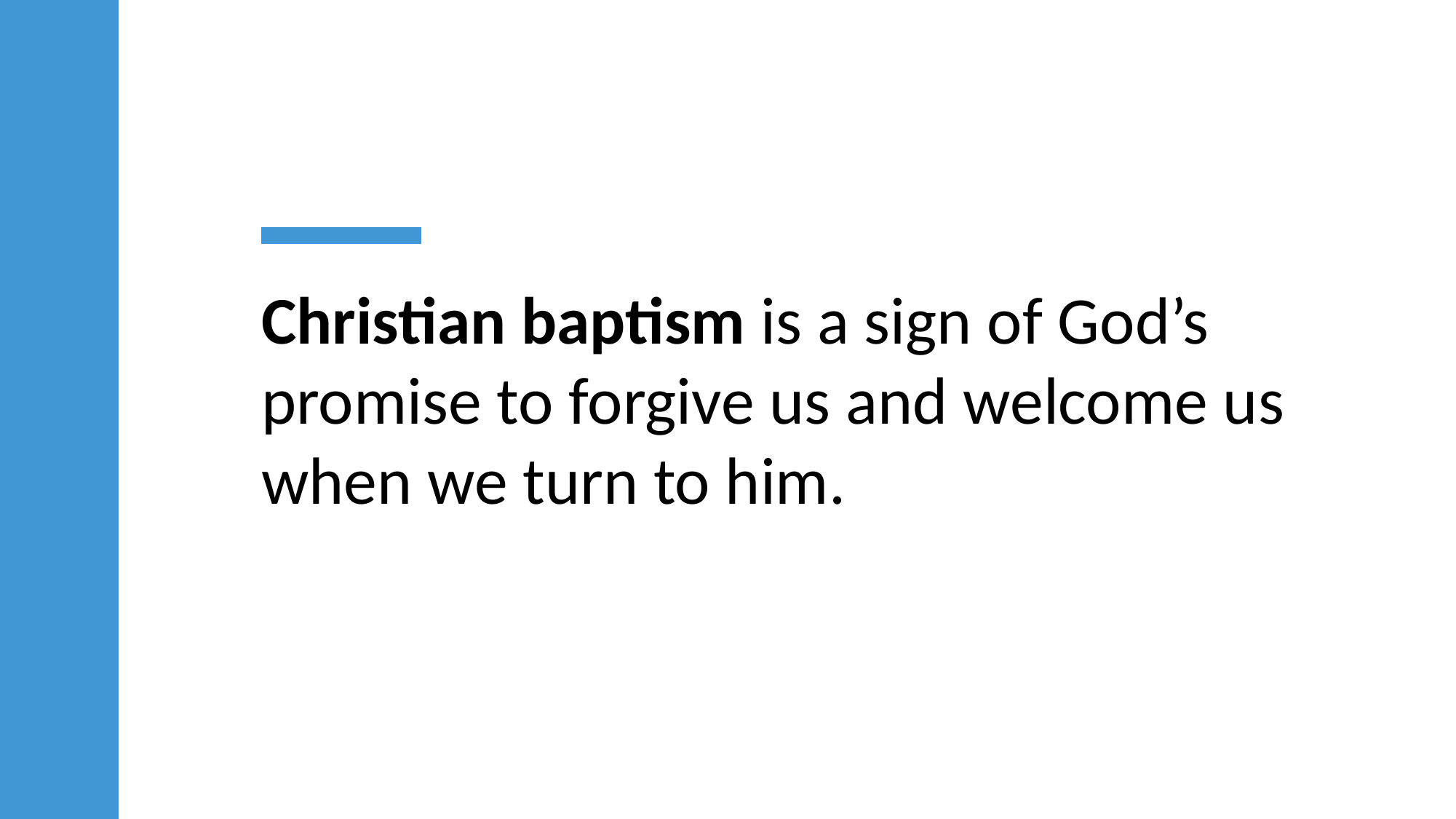

Christian baptism is a sign of God’s promise to forgive us and welcome us when we turn to him.